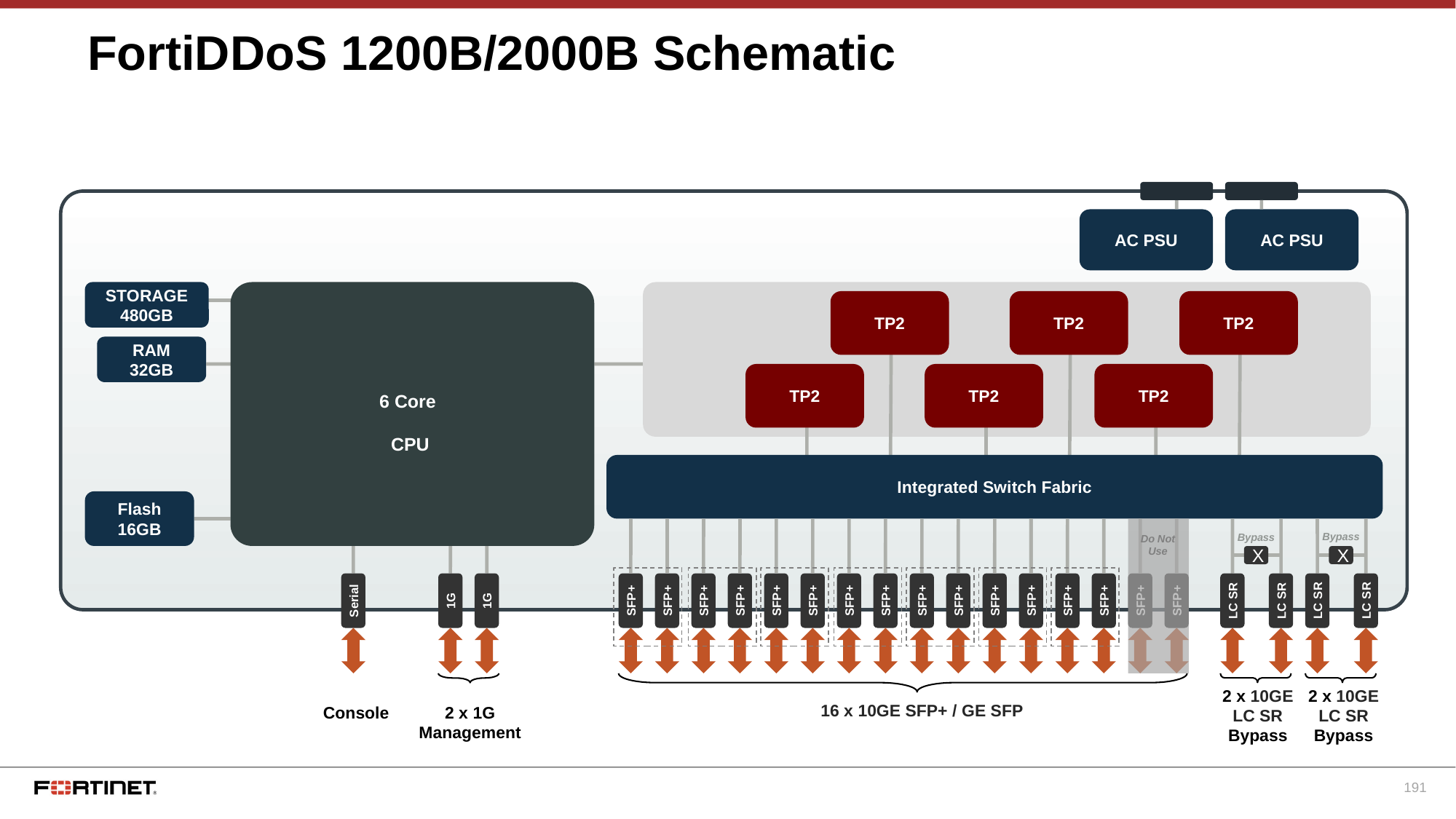

# FortiDDoS 1200B/2000B Schematic

AC PSU
AC PSU
STORAGE
480GB

TP2
TP2
TP2

RAM
32GB

TP2

TP2

TP2

6 Core

CPU

Integrated Switch Fabric
Flash
16GB
Intel Core i7

Bypass
Do Not
Use
Bypass
X
X

Serial
1G
1G
SFP+
SFP+
SFP+
SFP+
LC SR
LC SR
LC SR
LC SR
SFP+
SFP+
SFP+
SFP+
SFP+
SFP+
SFP+
SFP+
SFP+
SFP+
SFP+
SFP+

2 x 10GE
LC SR
Bypass
2 x 10GE
LC SR
Bypass
16 x 10GE SFP+ / GE SFP
Console
2 x 1G
Management